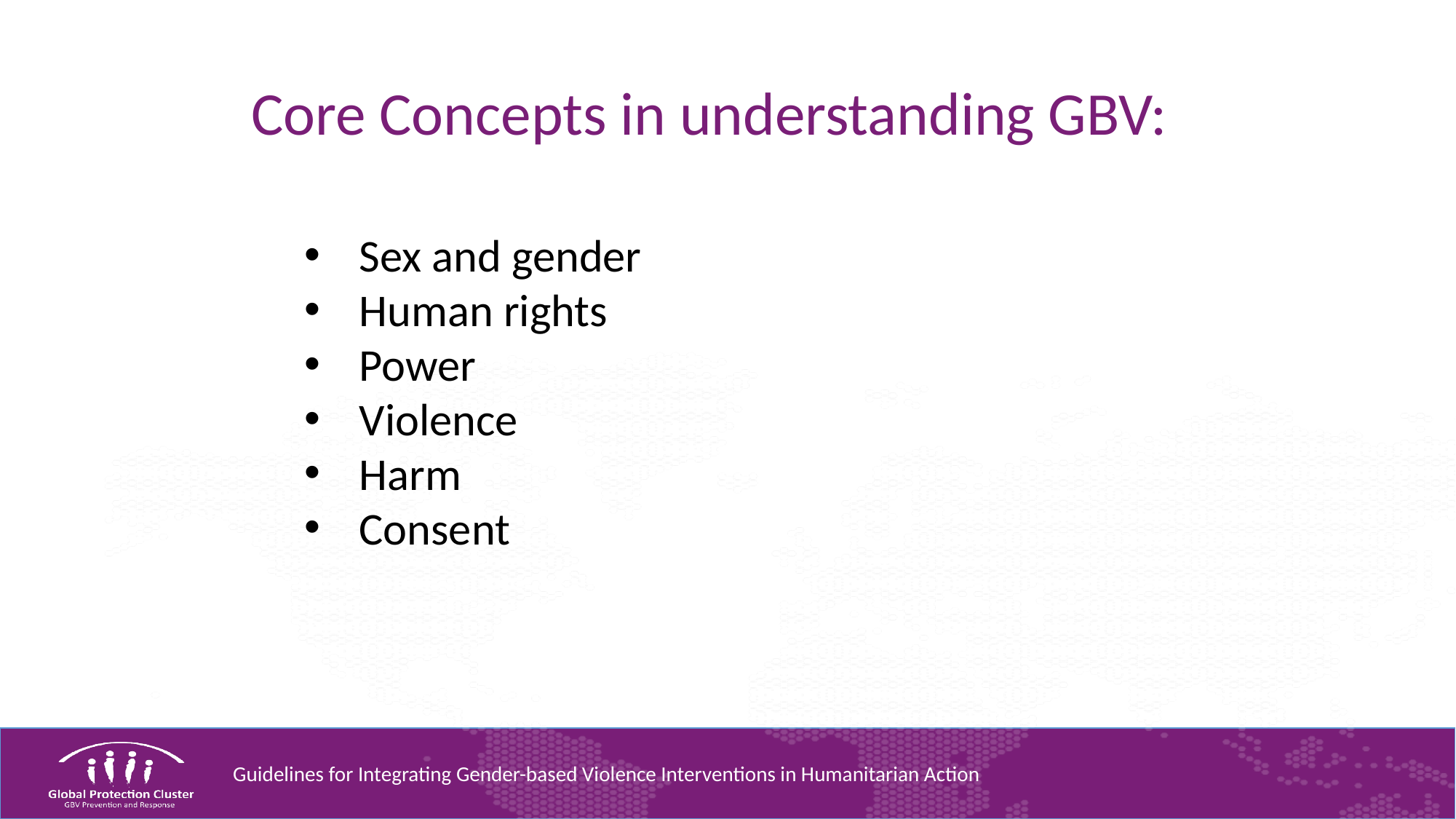

Core Concepts in understanding GBV:
Sex and gender
Human rights
Power
Violence
Harm
Consent